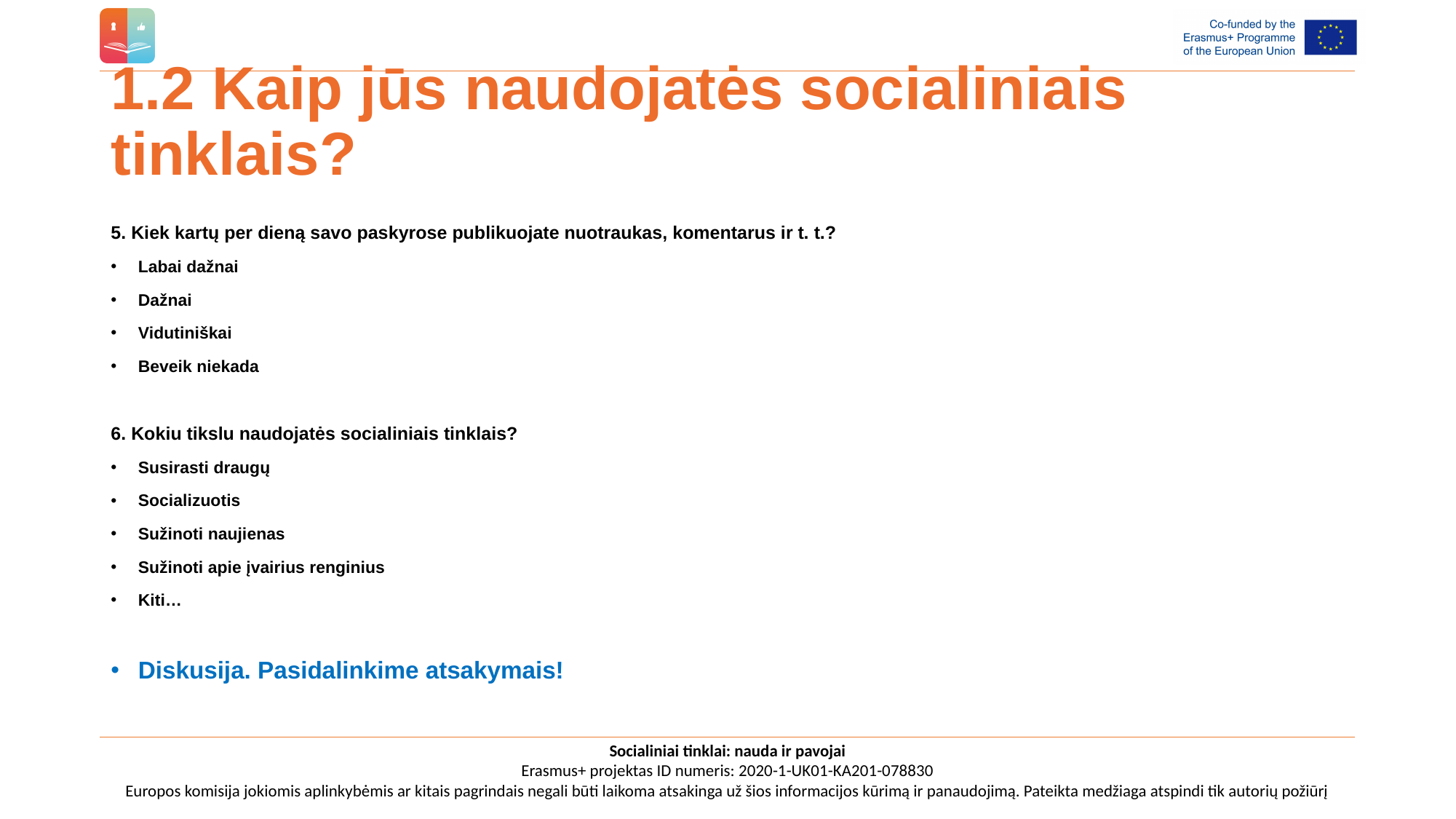

# 1.2 Kaip jūs naudojatės socialiniais tinklais?
5. Kiek kartų per dieną savo paskyrose publikuojate nuotraukas, komentarus ir t. t.?
Labai dažnai
Dažnai
Vidutiniškai
Beveik niekada

6. Kokiu tikslu naudojatės socialiniais tinklais?
Susirasti draugų
Socializuotis
Sužinoti naujienas
Sužinoti apie įvairius renginius
Kiti…

Diskusija. Pasidalinkime atsakymais!
Socialiniai tinklai: nauda ir pavojai
Erasmus+ projektas ID numeris: 2020-1-UK01-KA201-078830
Europos komisija jokiomis aplinkybėmis ar kitais pagrindais negali būti laikoma atsakinga už šios informacijos kūrimą ir panaudojimą. Pateikta medžiaga atspindi tik autorių požiūrį